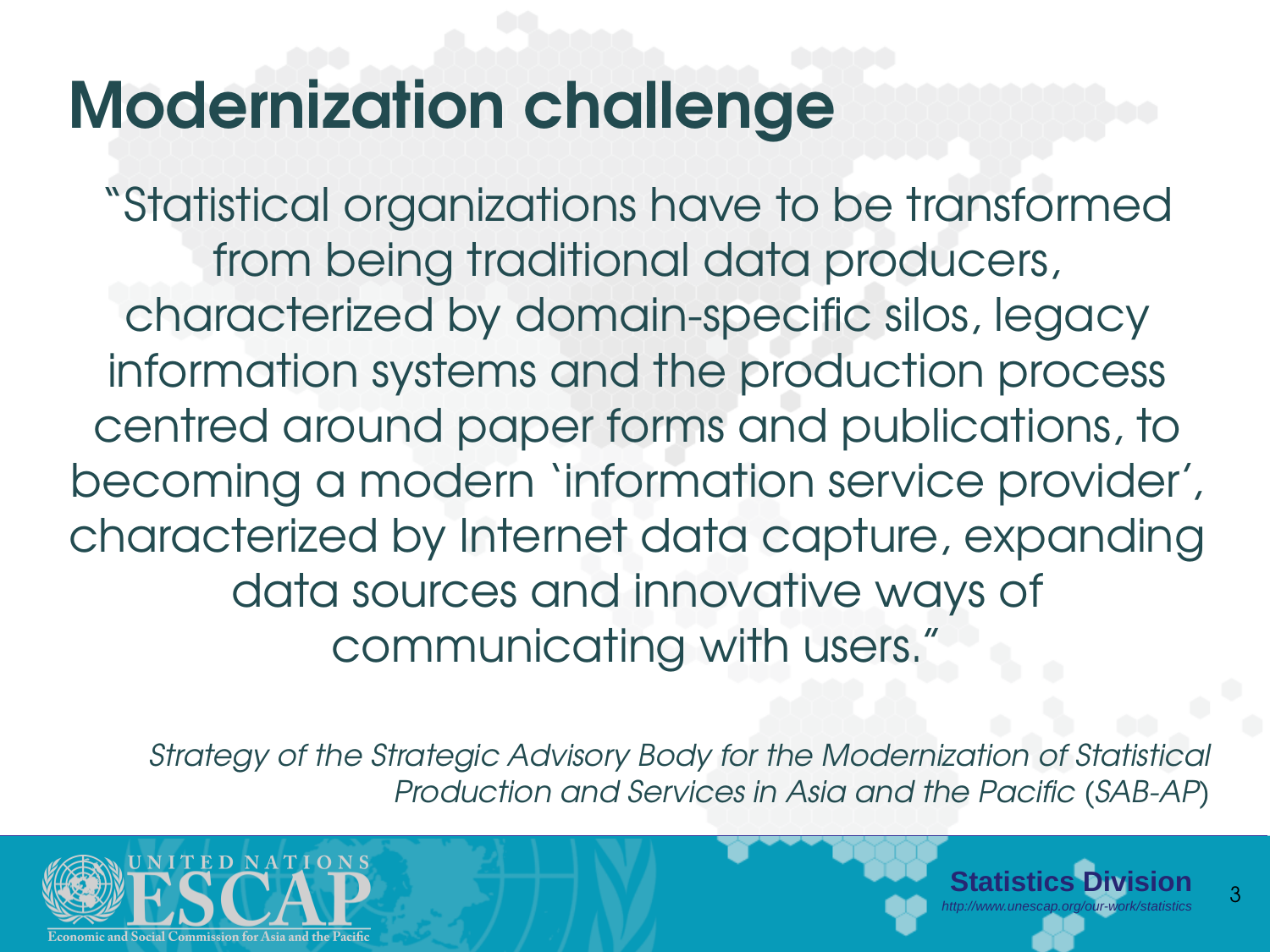

# Modernization challenge
“Statistical organizations have to be transformed from being traditional data producers, characterized by domain-specific silos, legacy information systems and the production process centred around paper forms and publications, to becoming a modern ‘information service provider’, characterized by Internet data capture, expanding data sources and innovative ways of communicating with users.”

Strategy of the Strategic Advisory Body for the Modernization of Statistical Production and Services in Asia and the Pacific (SAB-AP)
3